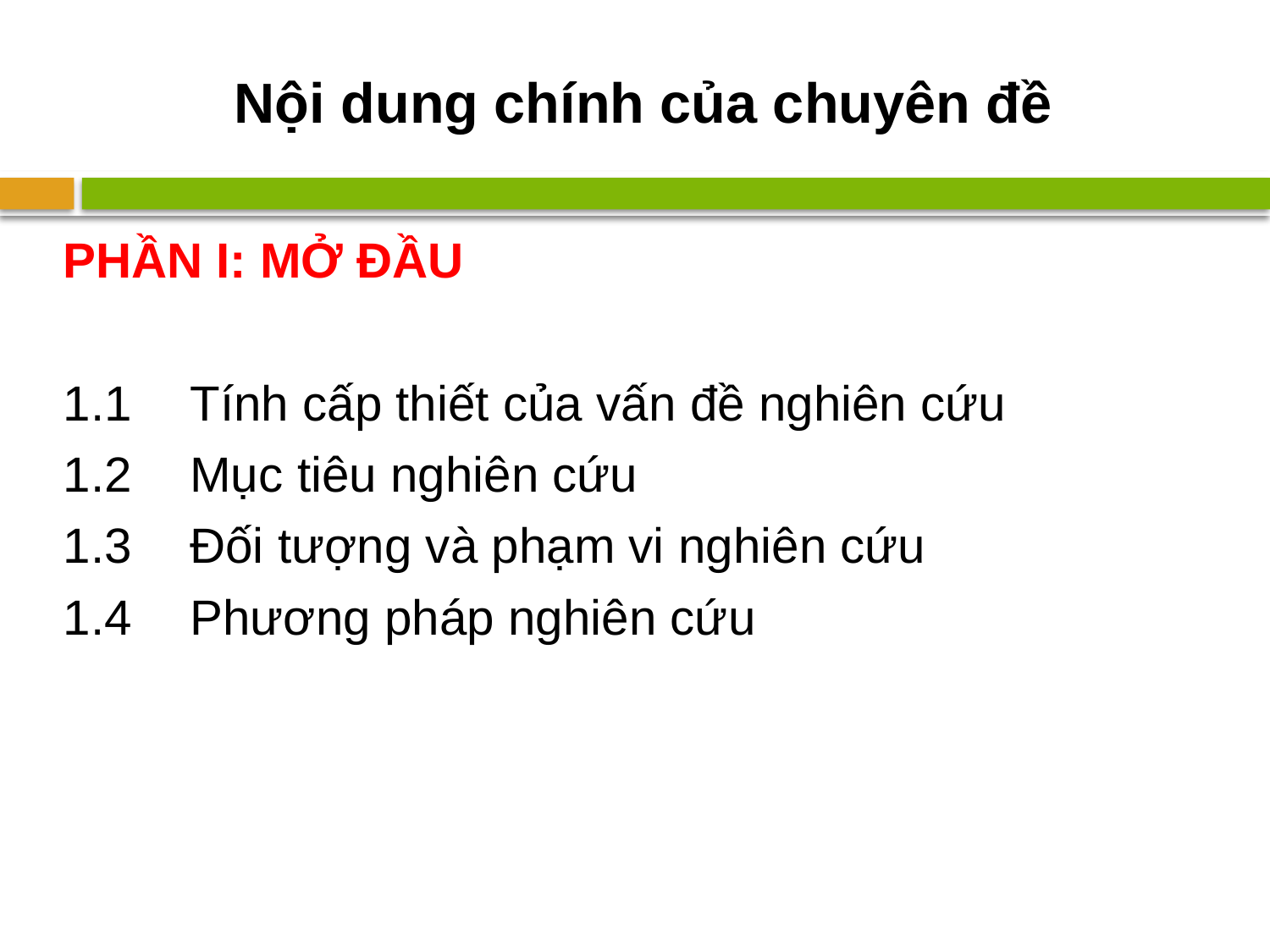

# Nội dung chính của chuyên đề
PHẦN I: MỞ ĐẦU

1.1	Tính cấp thiết của vấn đề nghiên cứu
1.2	Mục tiêu nghiên cứu
1.3	Đối tượng và phạm vi nghiên cứu
1.4	Phương pháp nghiên cứu